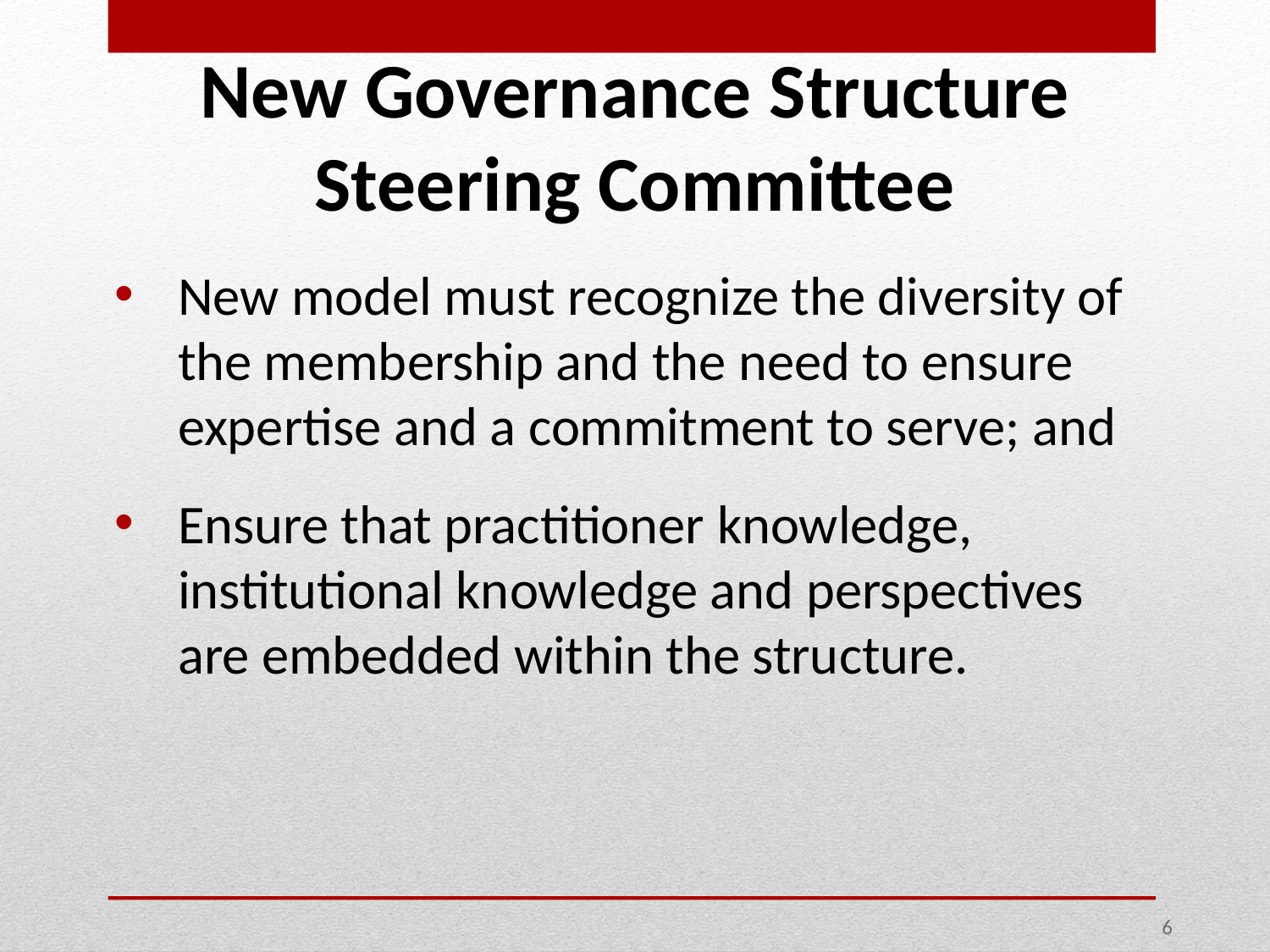

New Governance Structure
Steering Committee
New model must recognize the diversity of the membership and the need to ensure expertise and a commitment to serve; and
Ensure that practitioner knowledge, institutional knowledge and perspectives are embedded within the structure.

6